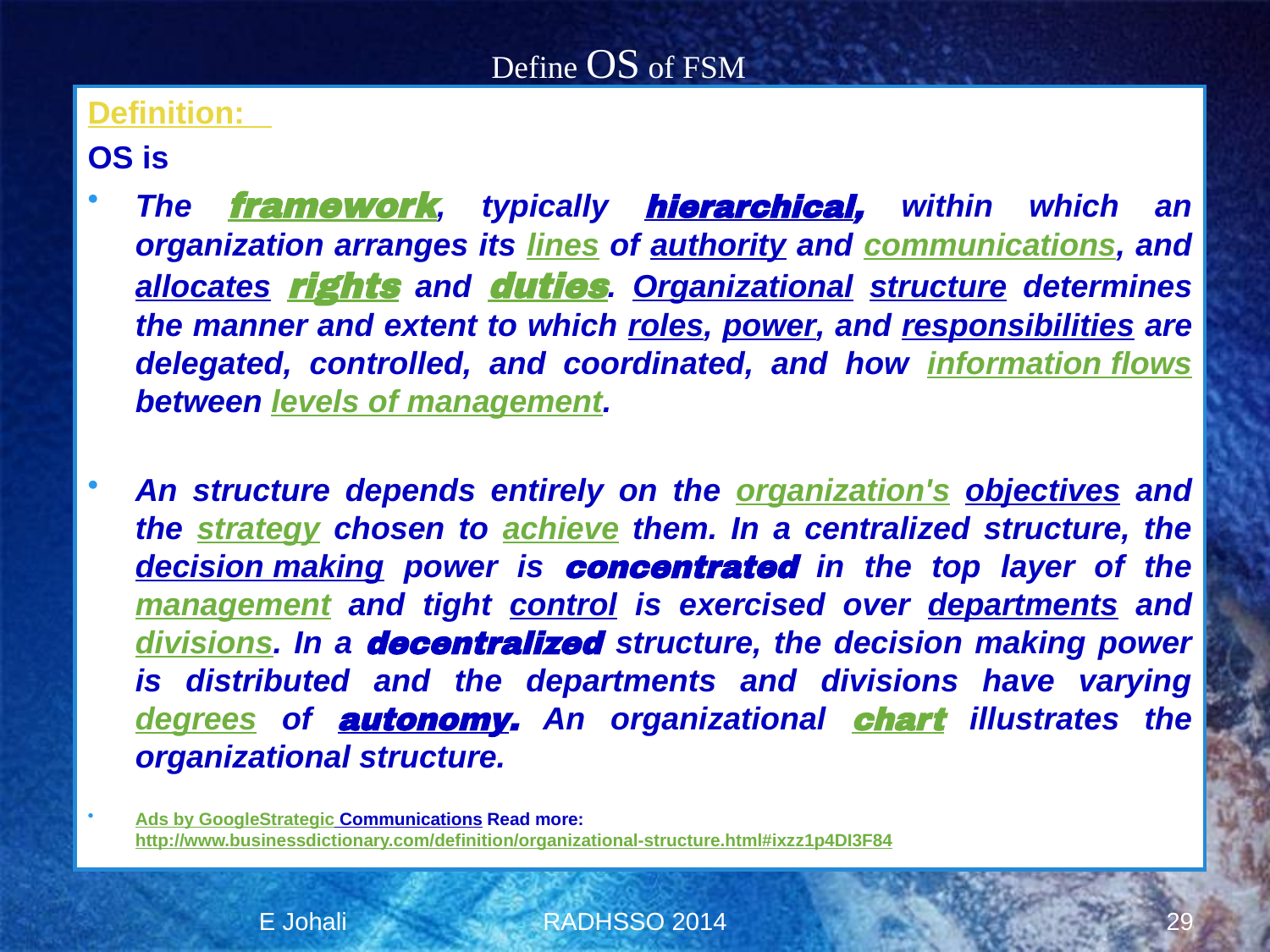

Define OS of FSM
Definition:
OS is
The framework, typically hierarchical, within which an organization arranges its lines of authority and communications, and allocates rights and duties. Organizational structure determines the manner and extent to which roles, power, and responsibilities are delegated, controlled, and coordinated, and how information flows between levels of management.

An structure depends entirely on the organization's objectives and the strategy chosen to achieve them. In a centralized structure, the decision making power is concentrated in the top layer of the management and tight control is exercised over departments and divisions. In a decentralized structure, the decision making power is distributed and the departments and divisions have varying degrees of autonomy. An organizational chart illustrates the organizational structure.

Ads by GoogleStrategic Communications Read more: http://www.businessdictionary.com/definition/organizational-structure.html#ixzz1p4DI3F84

E Johali
RADHSSO 2014
29